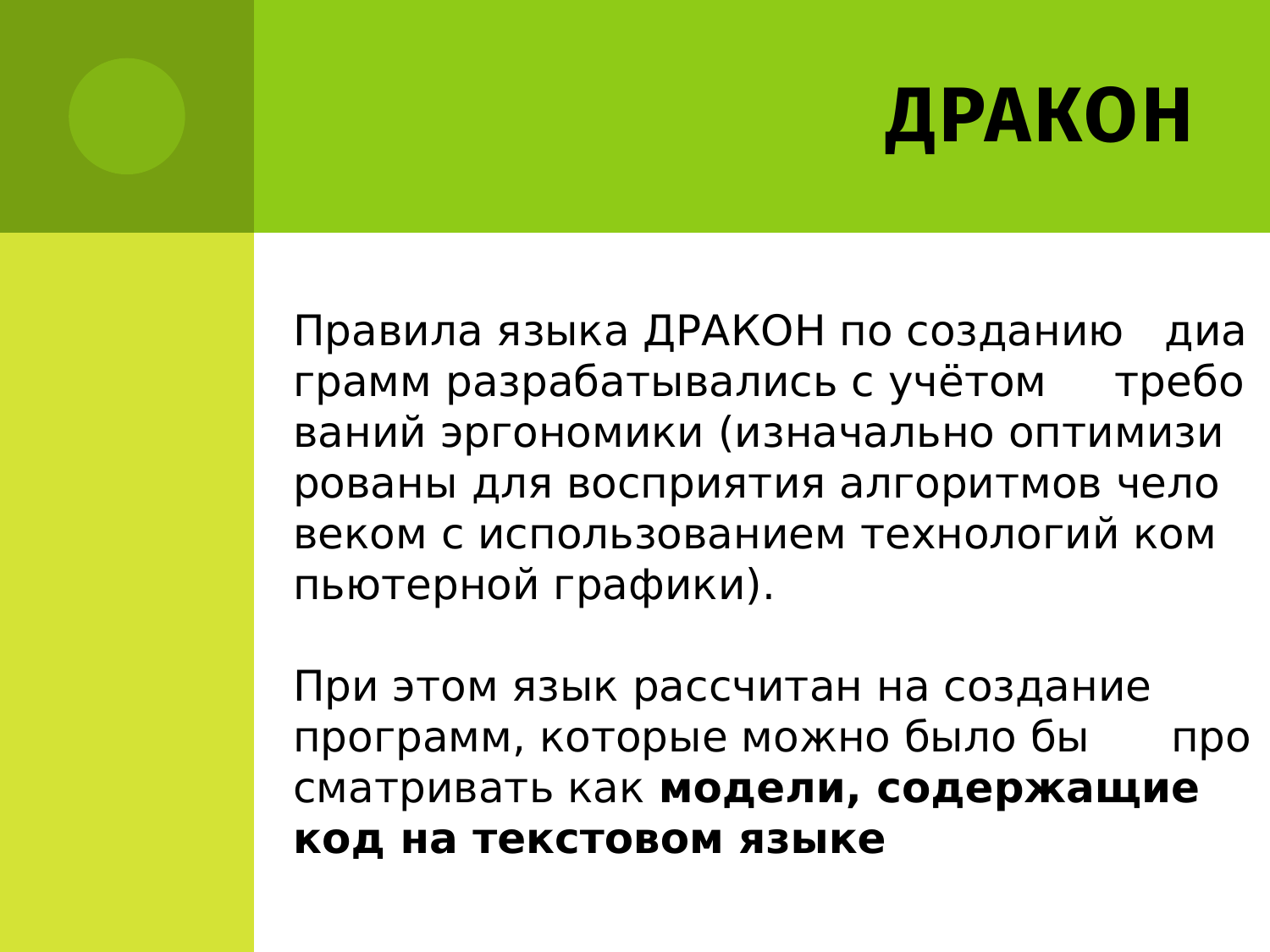

# ДРАКОН

Пра­ви­ла языка ДРА­КОН по со­зда­нию   диа­грамм раз­ра­ба­ты­ва­лись с учё­том     тре­бо­ва­ний эр­го­но­ми­ки (из­на­чаль­но оп­ти­ми­зи­ро­ва­ны для вос­при­я­тия ал­го­рит­мов че­ло­ве­ком с ис­поль­зо­ва­ни­ем тех­но­ло­гий ком­пью­тер­ной гра­фи­ки).

При этом язык рас­счи­тан на со­зда­ние  про­грамм, ко­то­рые можно было бы      про­смат­ри­вать как мо­де­ли, со­дер­жа­щие код на тек­сто­вом языке